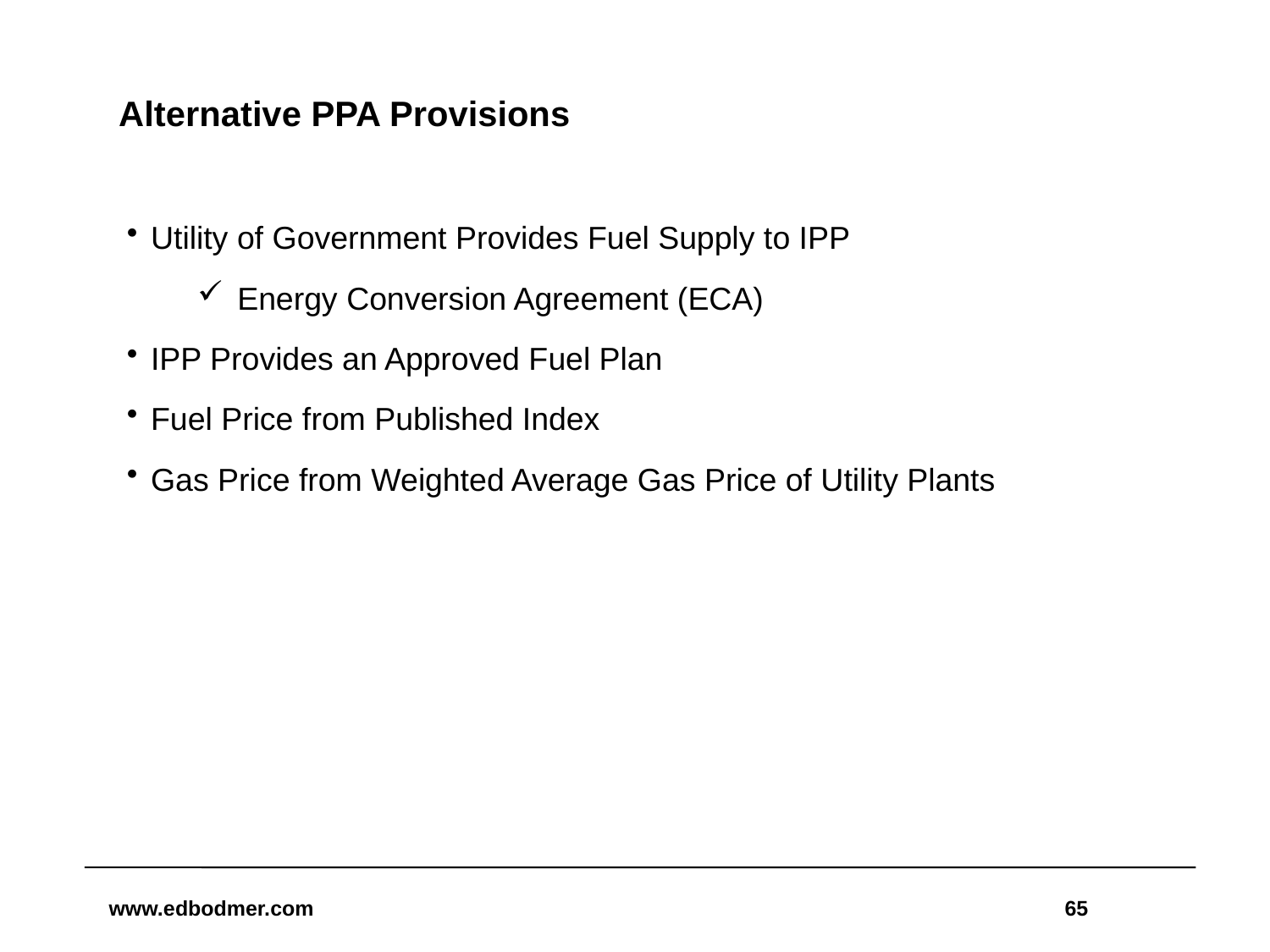

# Alternative PPA Provisions
Utility of Government Provides Fuel Supply to IPP
Energy Conversion Agreement (ECA)
IPP Provides an Approved Fuel Plan
Fuel Price from Published Index
Gas Price from Weighted Average Gas Price of Utility Plants